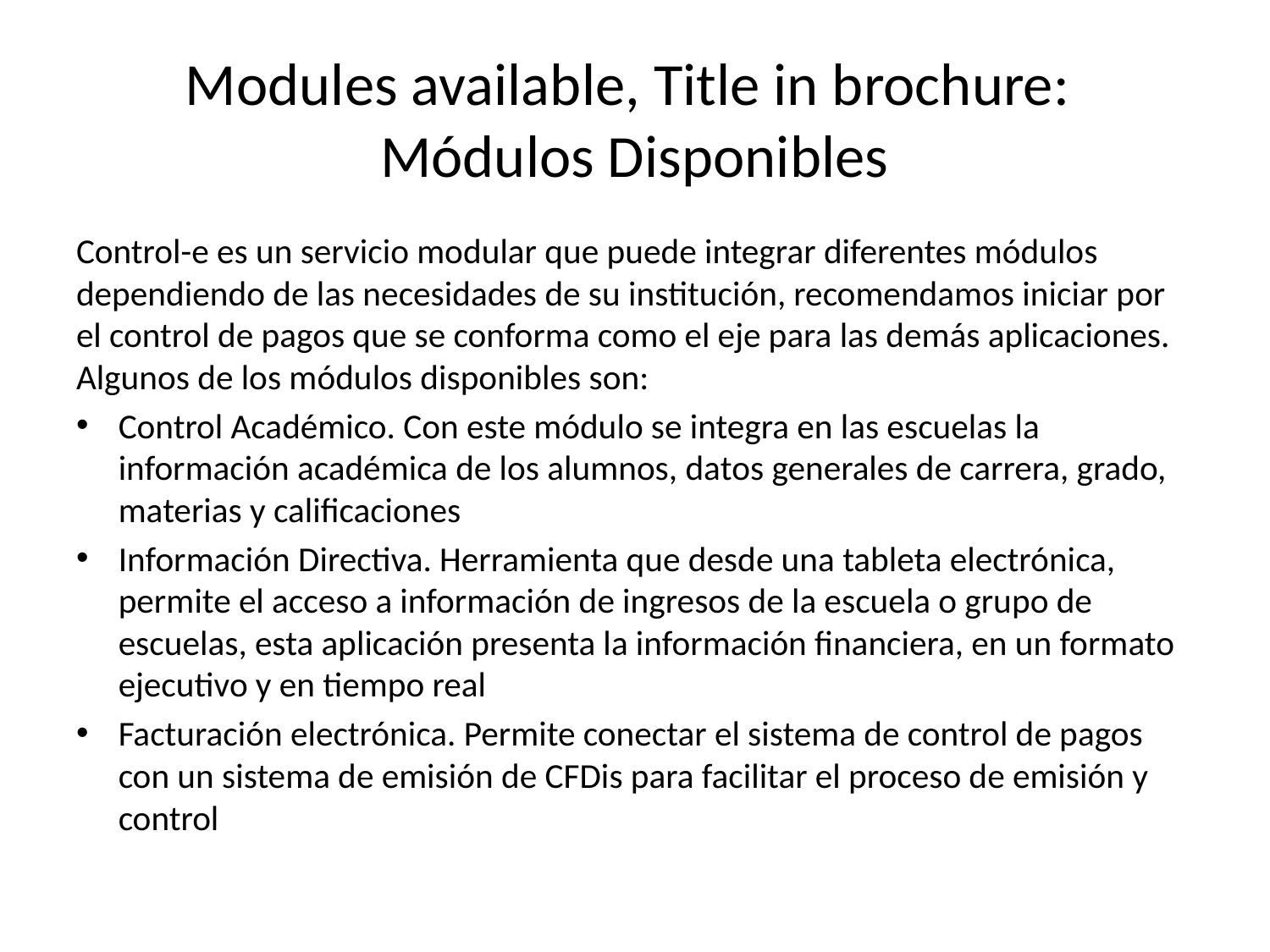

# Modules available, Title in brochure: Módulos Disponibles
Control-e es un servicio modular que puede integrar diferentes módulos dependiendo de las necesidades de su institución, recomendamos iniciar por el control de pagos que se conforma como el eje para las demás aplicaciones. Algunos de los módulos disponibles son:
Control Académico. Con este módulo se integra en las escuelas la información académica de los alumnos, datos generales de carrera, grado, materias y calificaciones
Información Directiva. Herramienta que desde una tableta electrónica, permite el acceso a información de ingresos de la escuela o grupo de escuelas, esta aplicación presenta la información financiera, en un formato ejecutivo y en tiempo real
Facturación electrónica. Permite conectar el sistema de control de pagos con un sistema de emisión de CFDis para facilitar el proceso de emisión y control